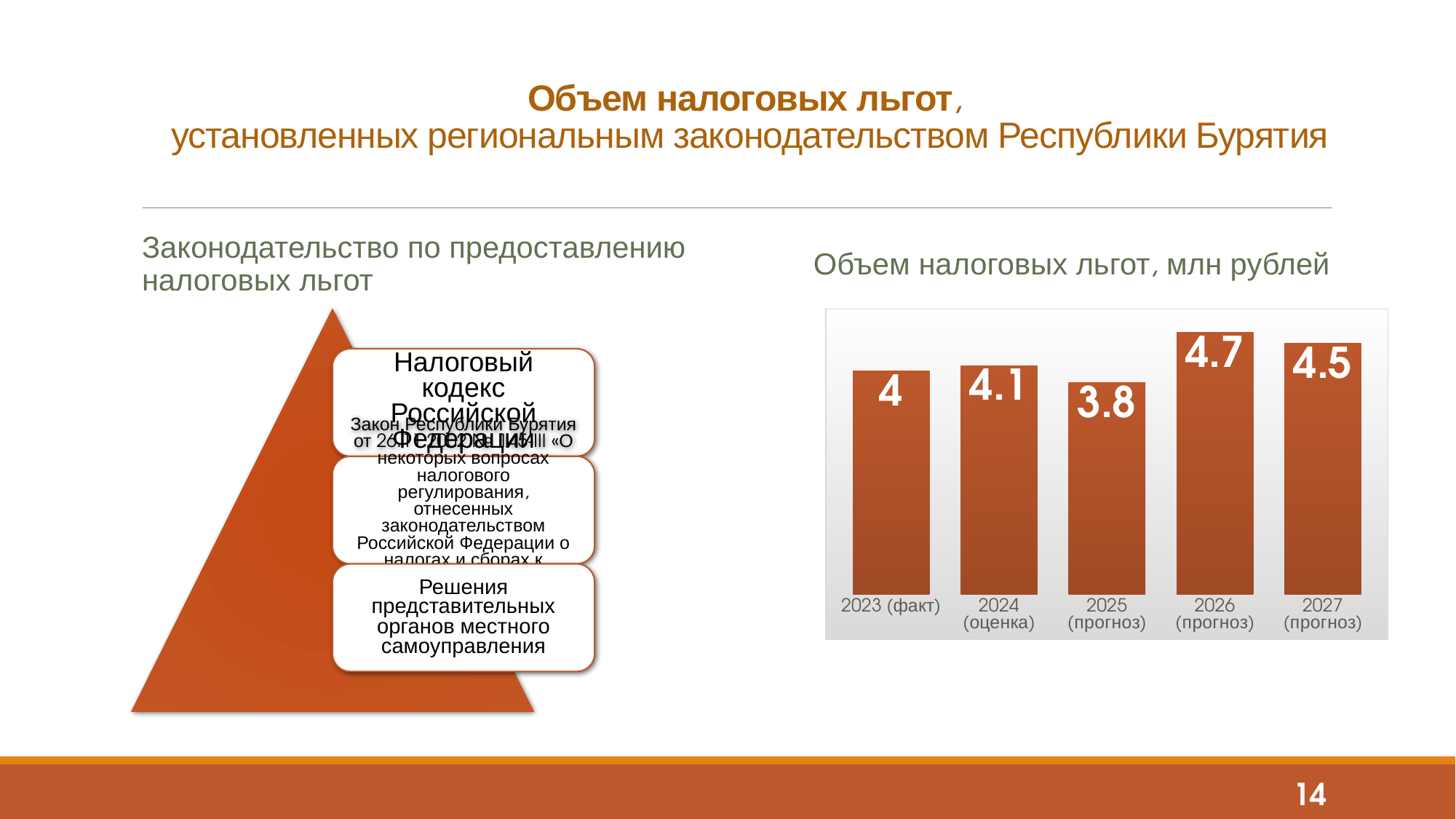

# Объем налоговых льгот, установленных региональным законодательством Республики Бурятия
Законодательство по предоставлению налоговых льгот
Объем налоговых льгот, млн рублей

### Chart

| Category | Ряд 1 |
|---|---|
| 2023 (факт) | 4.0 |
| 2024 (оценка) | 4.1 |
| 2025 (прогноз) | 3.8 |
| 2026 (прогноз) | 4.7 |
| 2027 (прогноз) | 4.5 |
14